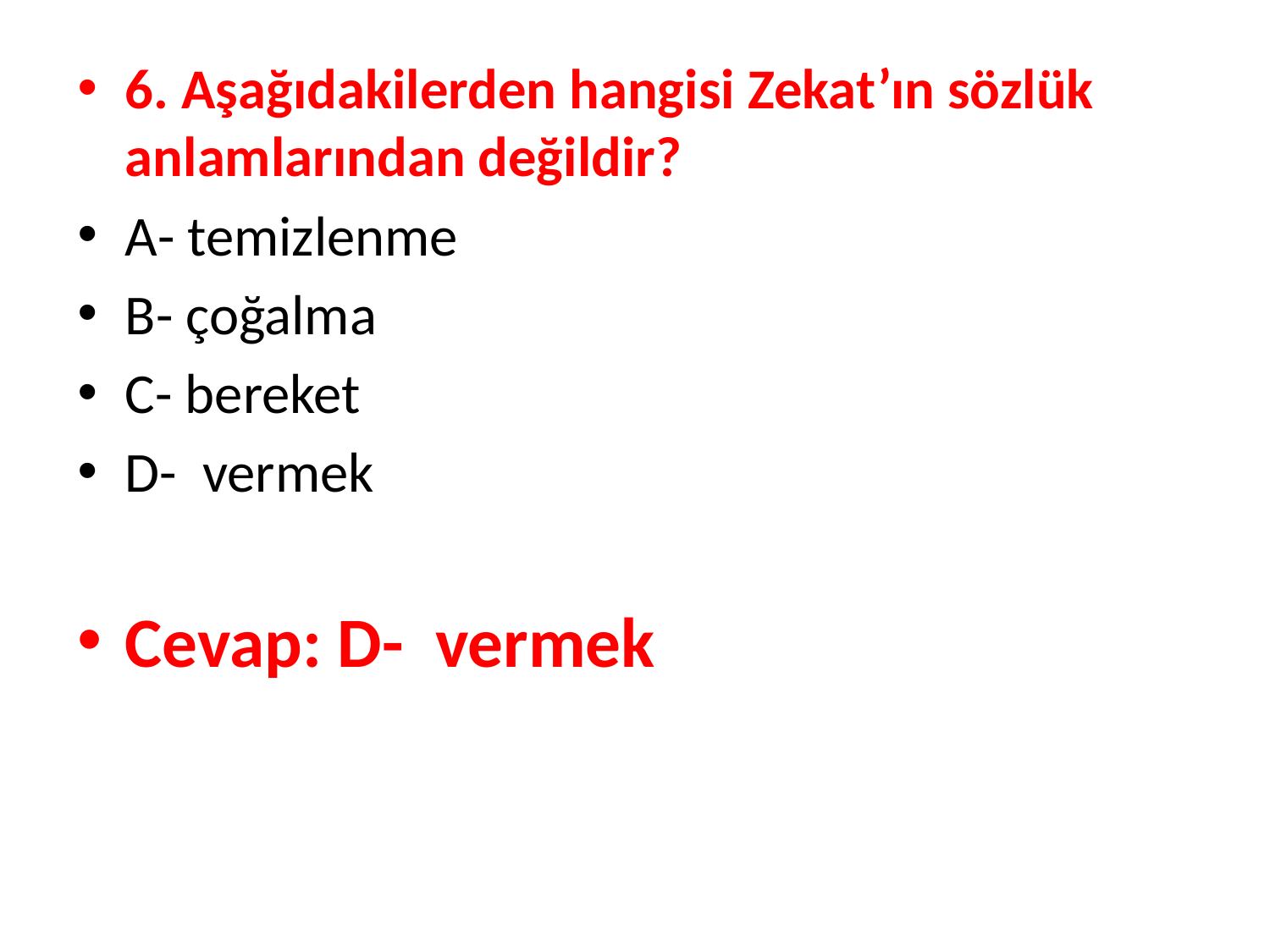

6. Aşağıdakilerden hangisi Zekat’ın sözlük anlamlarından değildir?
A- temizlenme
B- çoğalma
C- bereket
D-  vermek

Cevap: D-  vermek